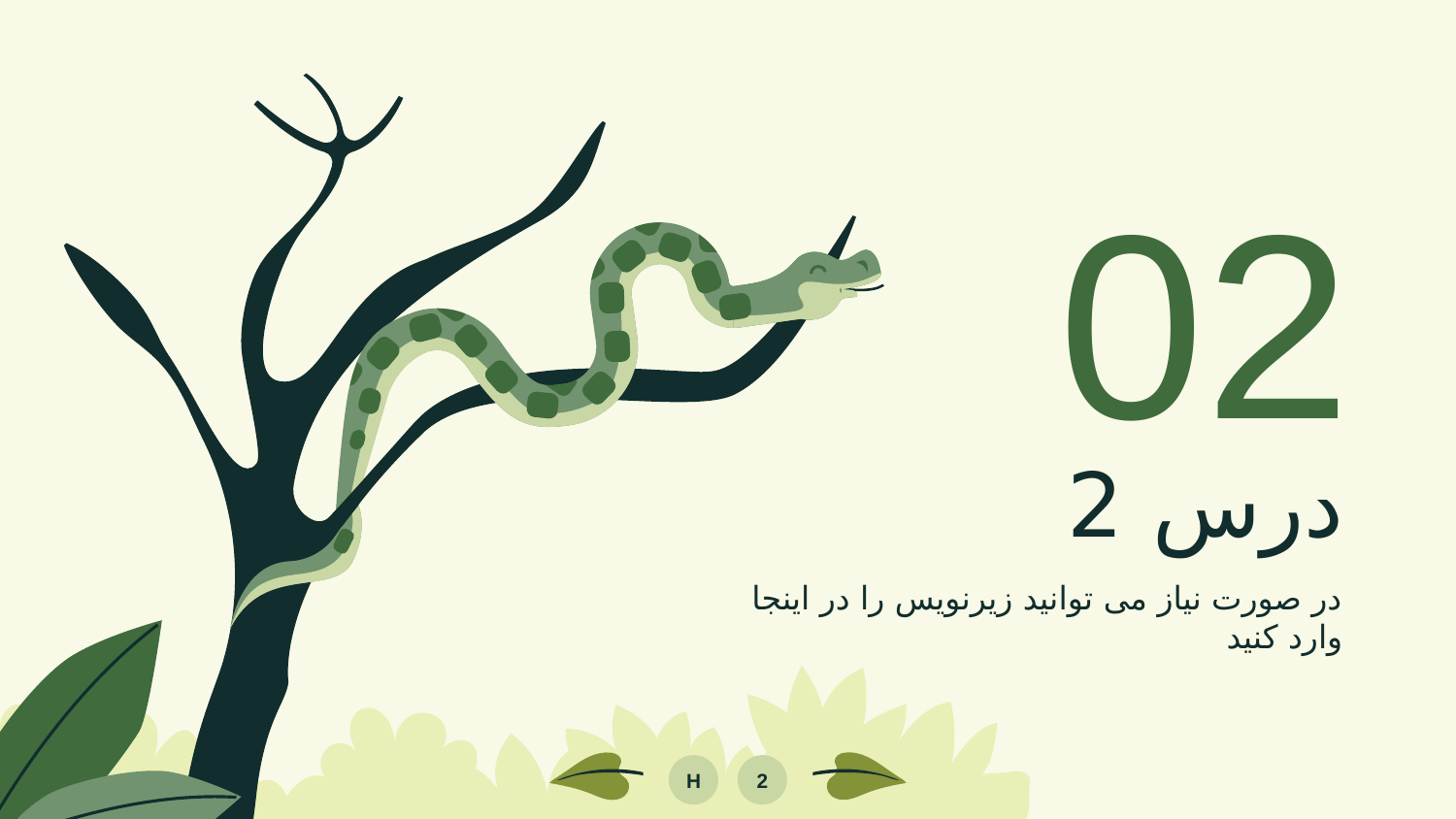

02
# درس 2
در صورت نیاز می توانید زیرنویس را در اینجا وارد کنید

H
2